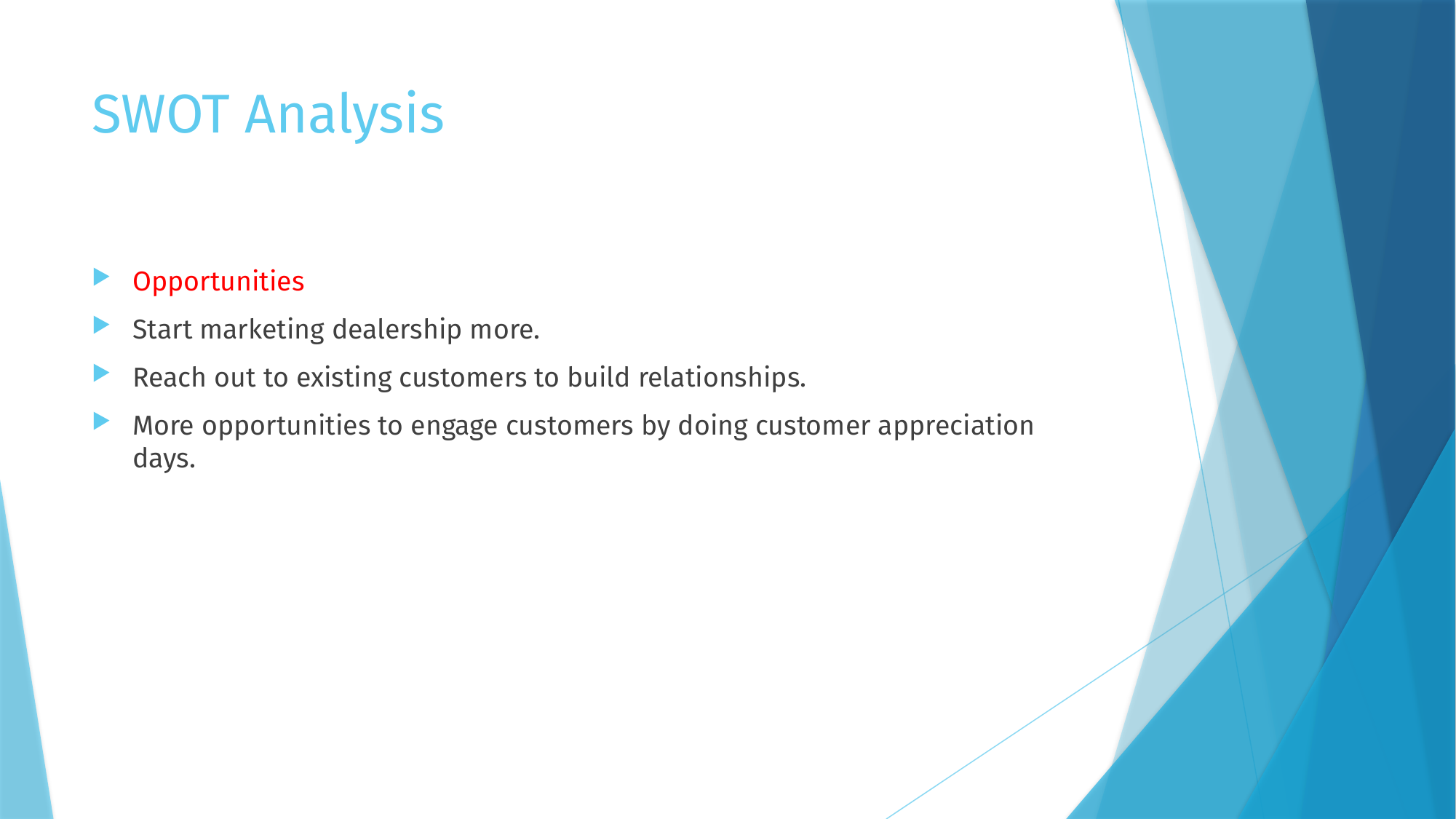

# SWOT Analysis
Opportunities
Start marketing dealership more.
Reach out to existing customers to build relationships.
More opportunities to engage customers by doing customer appreciation days.